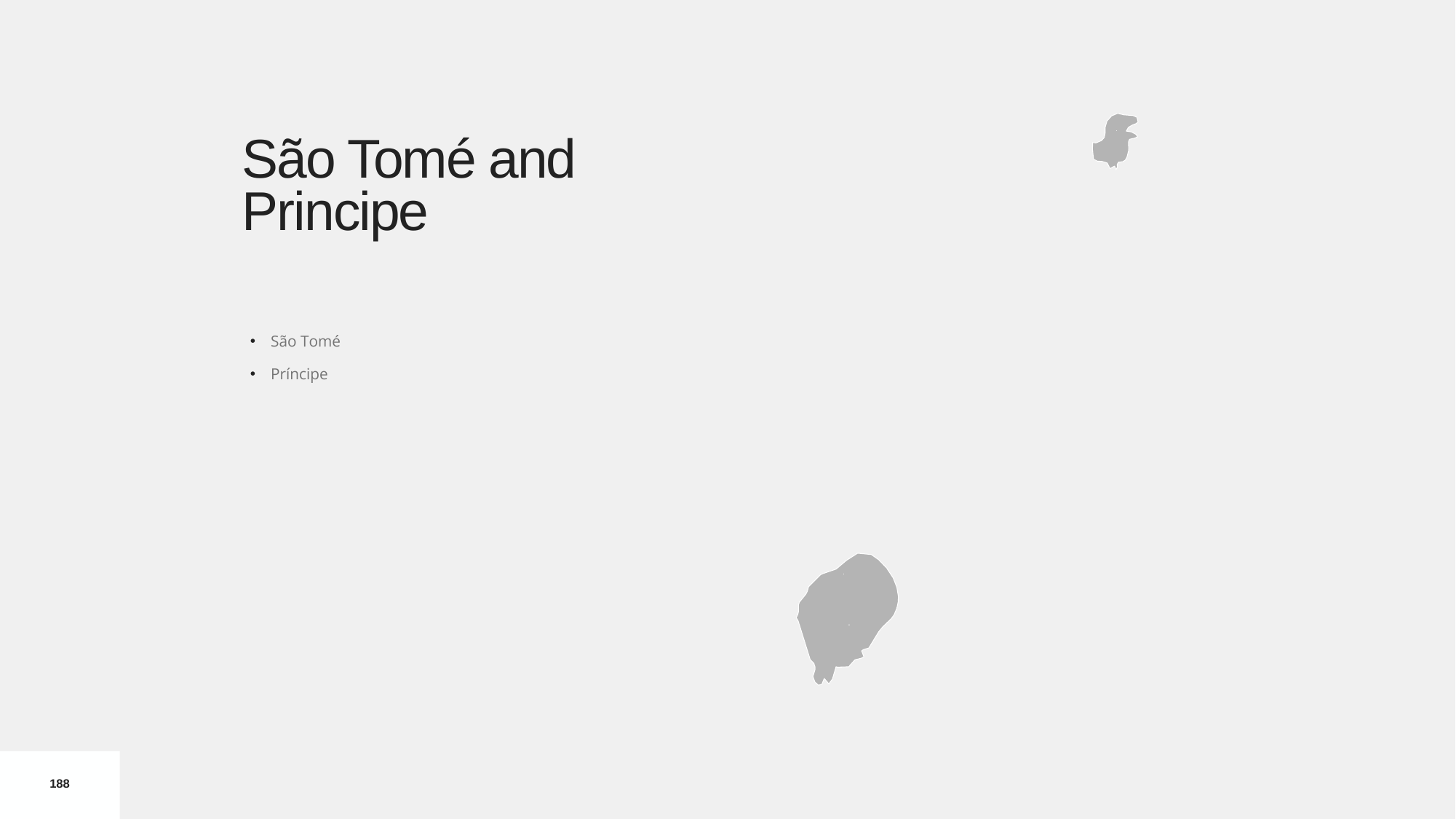

# São Tomé and Principe

São Tomé
Príncipe